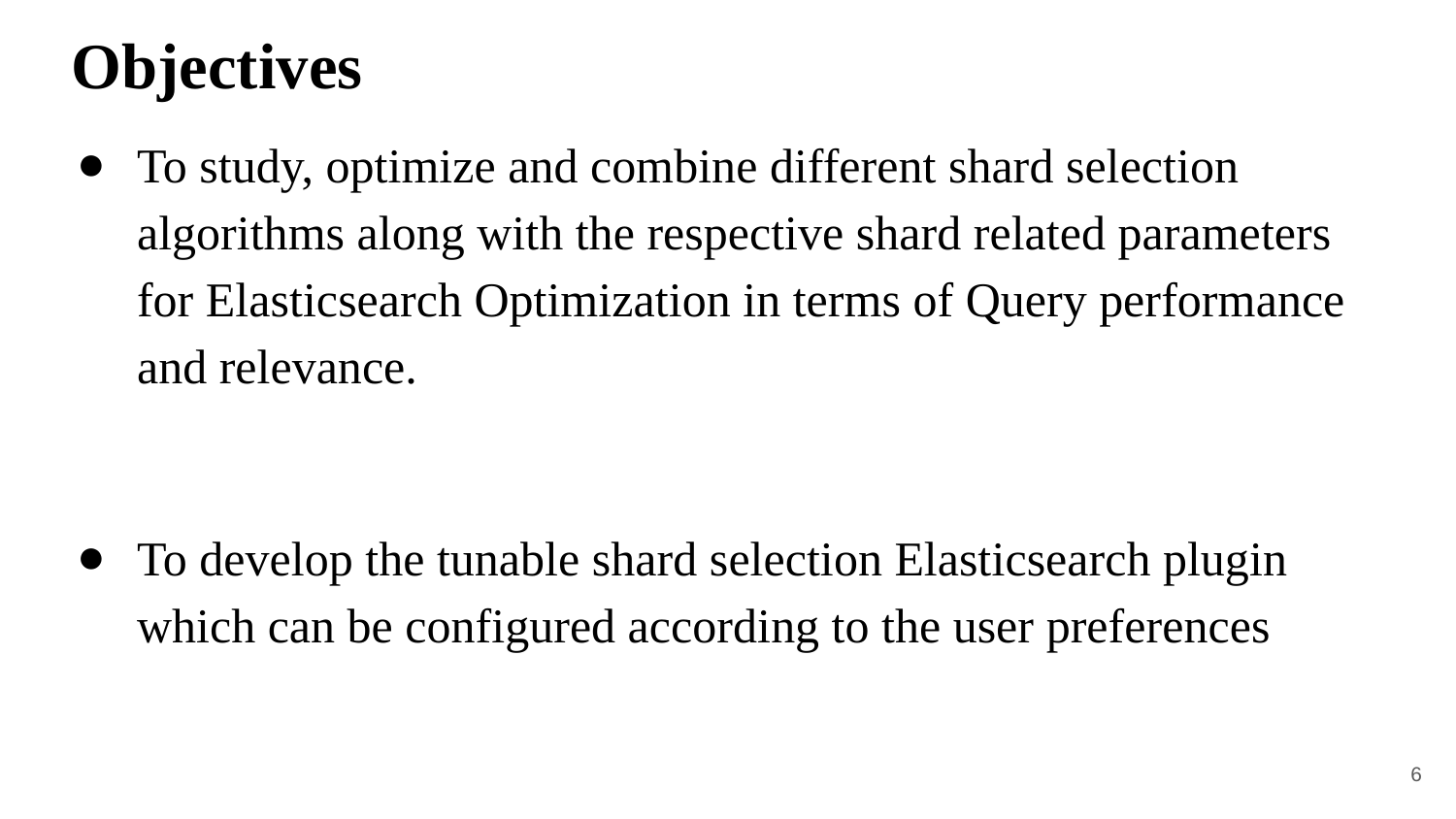

# Objectives
To study, optimize and combine different shard selection algorithms along with the respective shard related parameters for Elasticsearch Optimization in terms of Query performance and relevance.
To develop the tunable shard selection Elasticsearch plugin which can be configured according to the user preferences

6